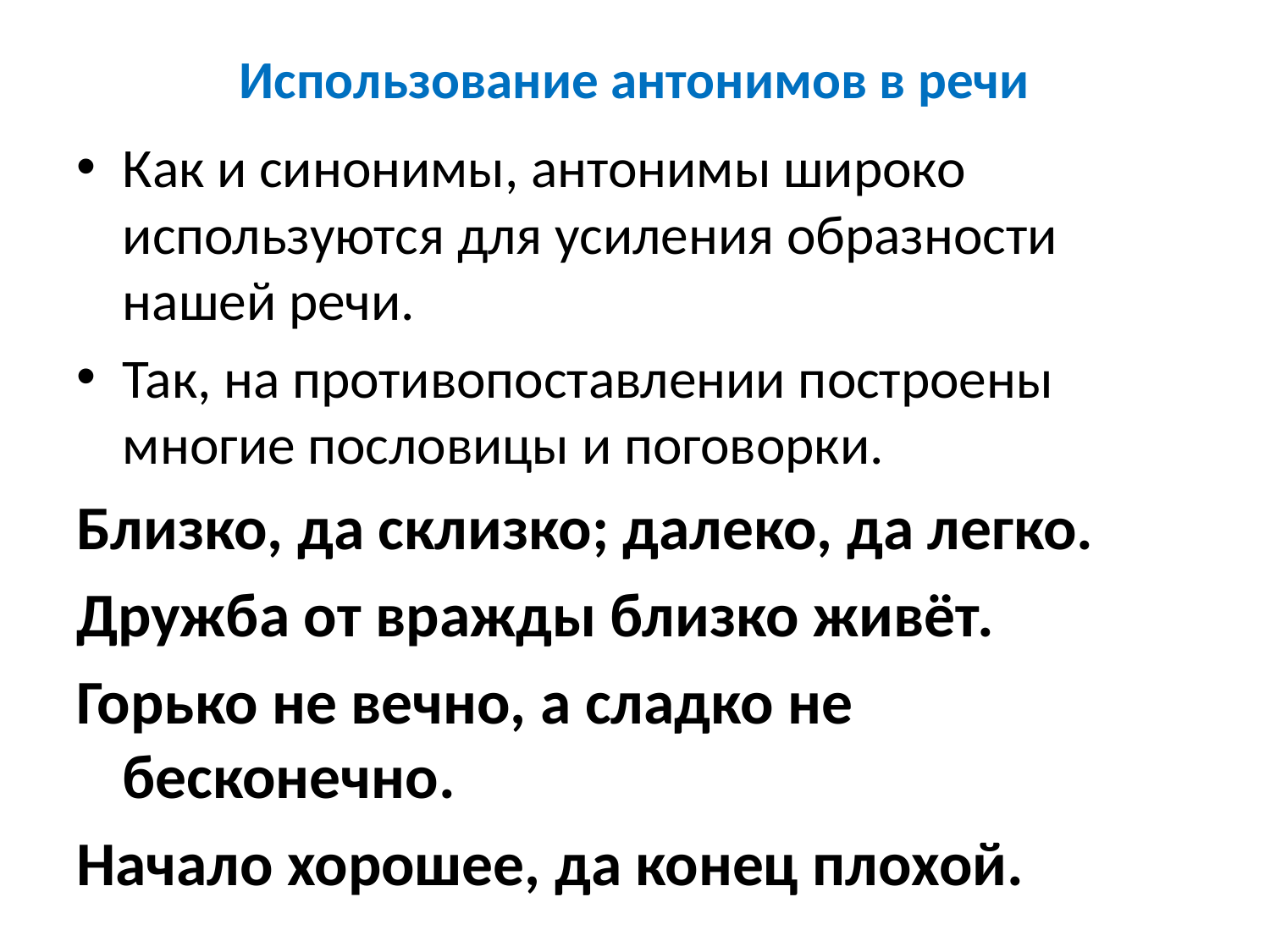

# Использование антонимов в речи
Как и синонимы, антонимы широко используются для усиления образности нашей речи.
Так, на противопоставлении построены многие пословицы и поговорки.
Близко, да склизко; далеко, да легко.
Дружба от вражды близко живёт.
Горько не вечно, а сладко не бесконечно.
Начало хорошее, да конец плохой.